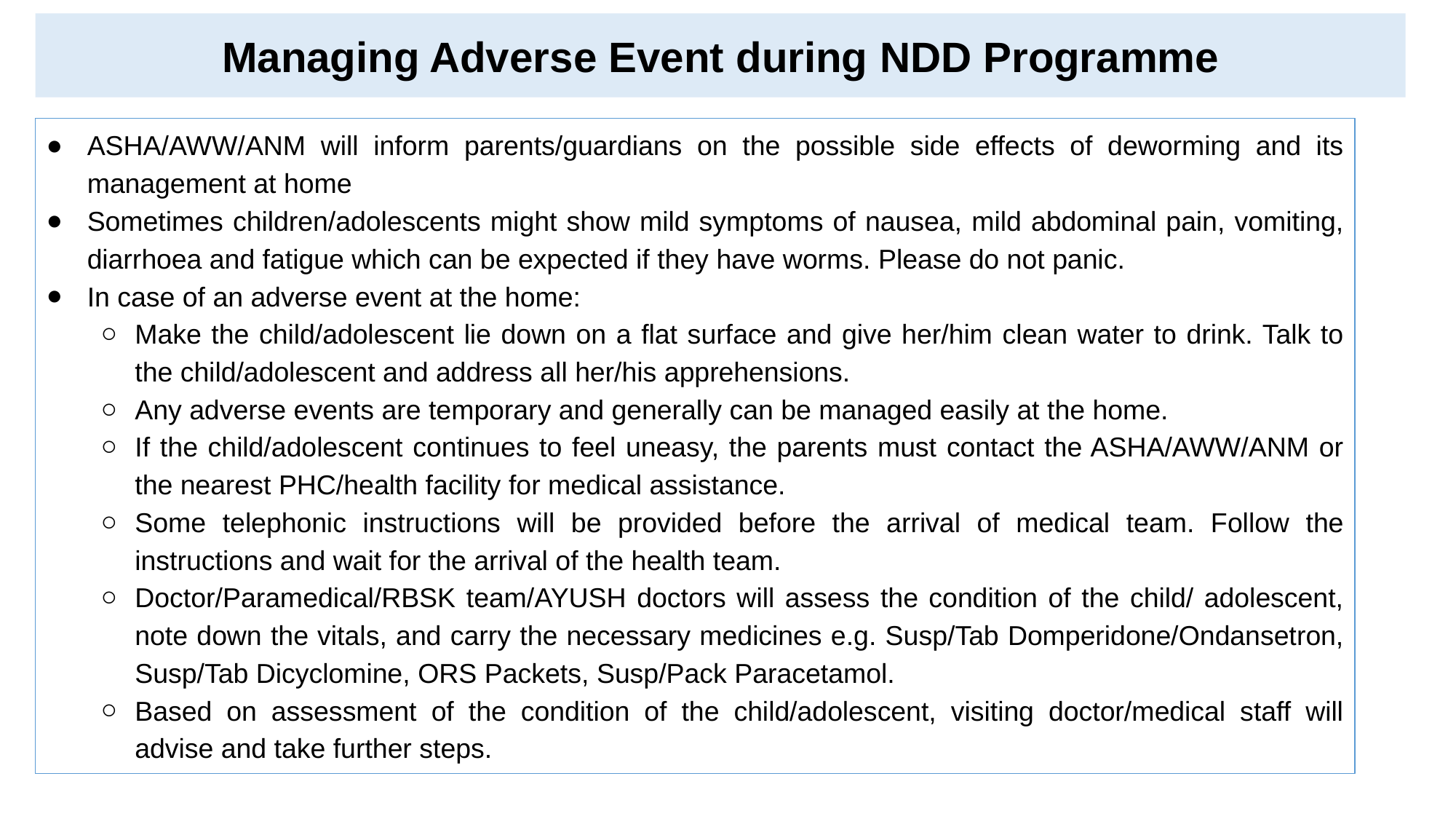

Managing Adverse Event during NDD Programme
ASHA/AWW/ANM will inform parents/guardians on the possible side effects of deworming and its management at home
Sometimes children/adolescents might show mild symptoms of nausea, mild abdominal pain, vomiting, diarrhoea and fatigue which can be expected if they have worms. Please do not panic.
In case of an adverse event at the home:
Make the child/adolescent lie down on a flat surface and give her/him clean water to drink. Talk to the child/adolescent and address all her/his apprehensions.
Any adverse events are temporary and generally can be managed easily at the home.
If the child/adolescent continues to feel uneasy, the parents must contact the ASHA/AWW/ANM or the nearest PHC/health facility for medical assistance.
Some telephonic instructions will be provided before the arrival of medical team. Follow the instructions and wait for the arrival of the health team.
Doctor/Paramedical/RBSK team/AYUSH doctors will assess the condition of the child/ adolescent, note down the vitals, and carry the necessary medicines e.g. Susp/Tab Domperidone/Ondansetron, Susp/Tab Dicyclomine, ORS Packets, Susp/Pack Paracetamol.
Based on assessment of the condition of the child/adolescent, visiting doctor/medical staff will advise and take further steps.